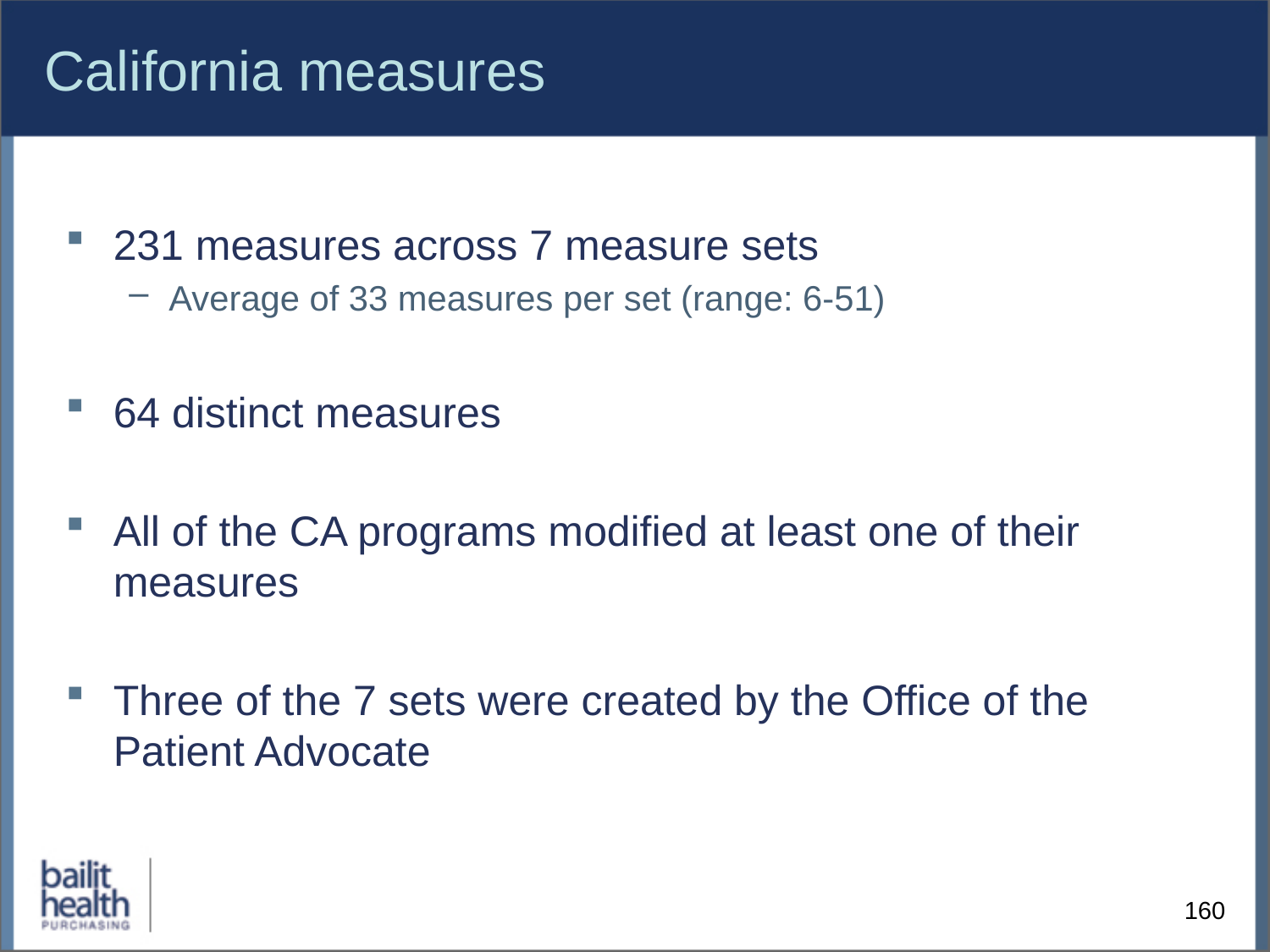

# California measures
231 measures across 7 measure sets
Average of 33 measures per set (range: 6-51)

64 distinct measures

All of the CA programs modified at least one of their measures

Three of the 7 sets were created by the Office of the Patient Advocate
160